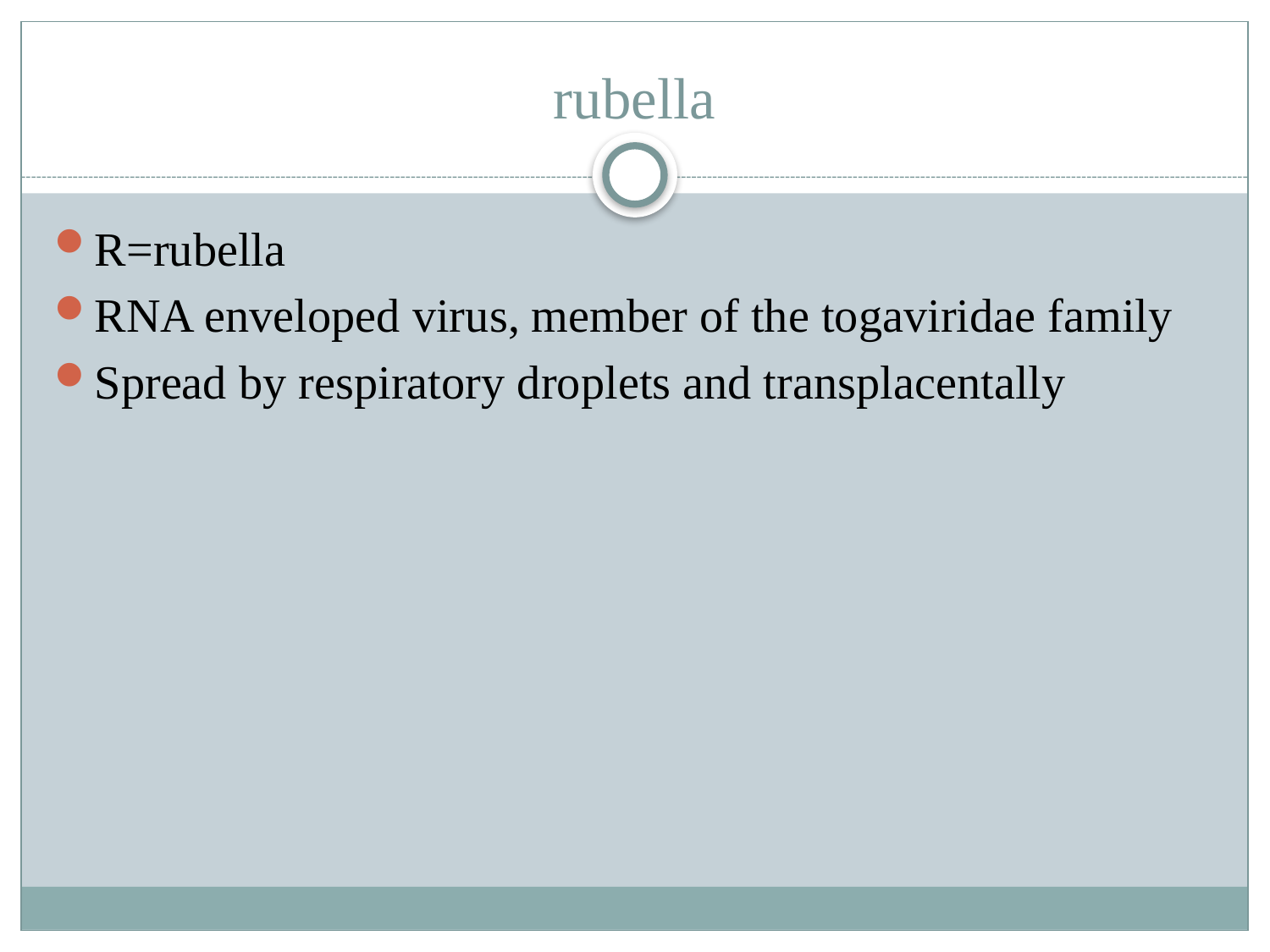

# rubella
R=rubella
RNA enveloped virus, member of the togaviridae family
Spread by respiratory droplets and transplacentally